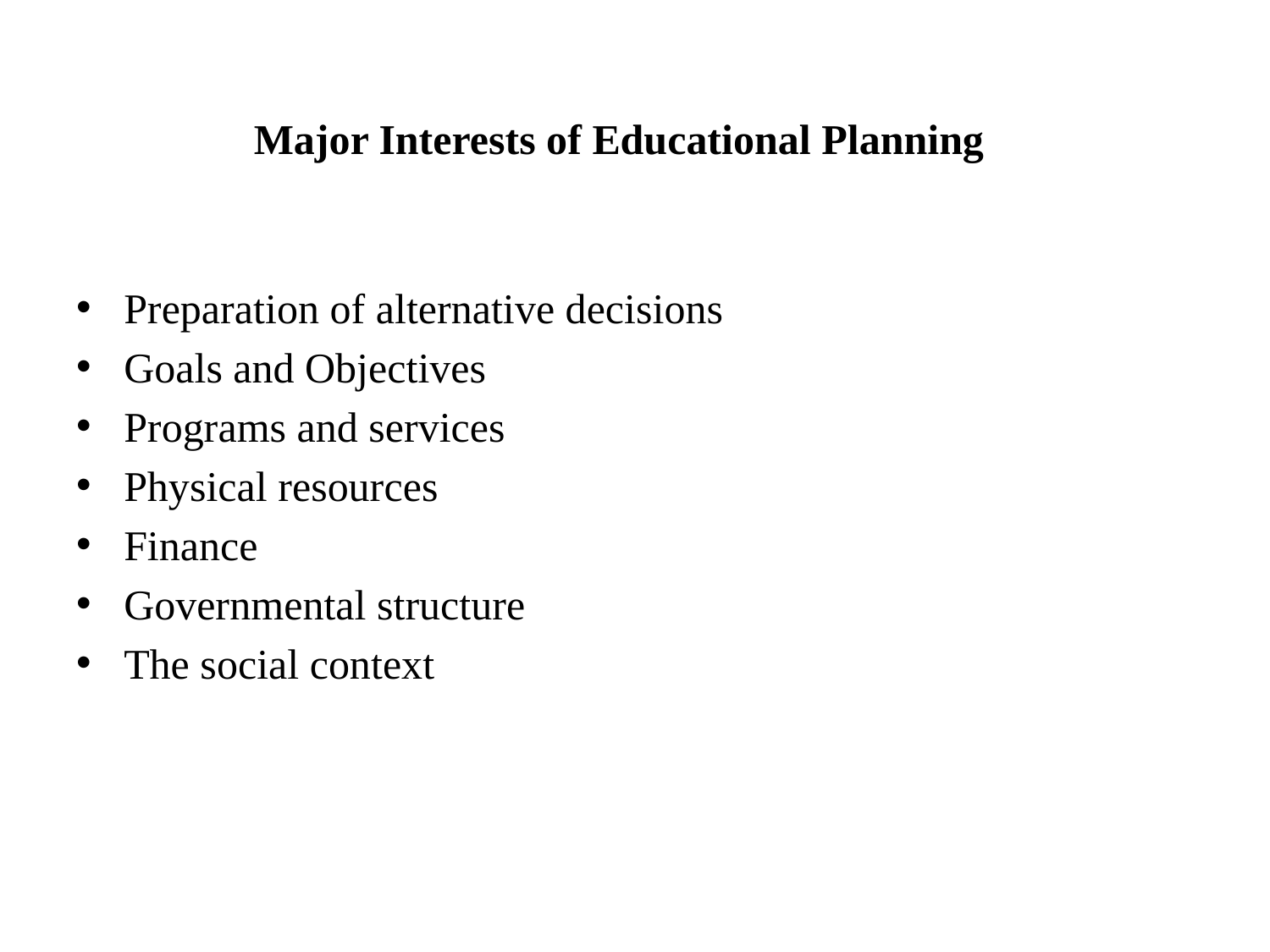

# Major Interests of Educational Planning
Preparation of alternative decisions
Goals and Objectives
Programs and services
Physical resources
Finance
Governmental structure
The social context